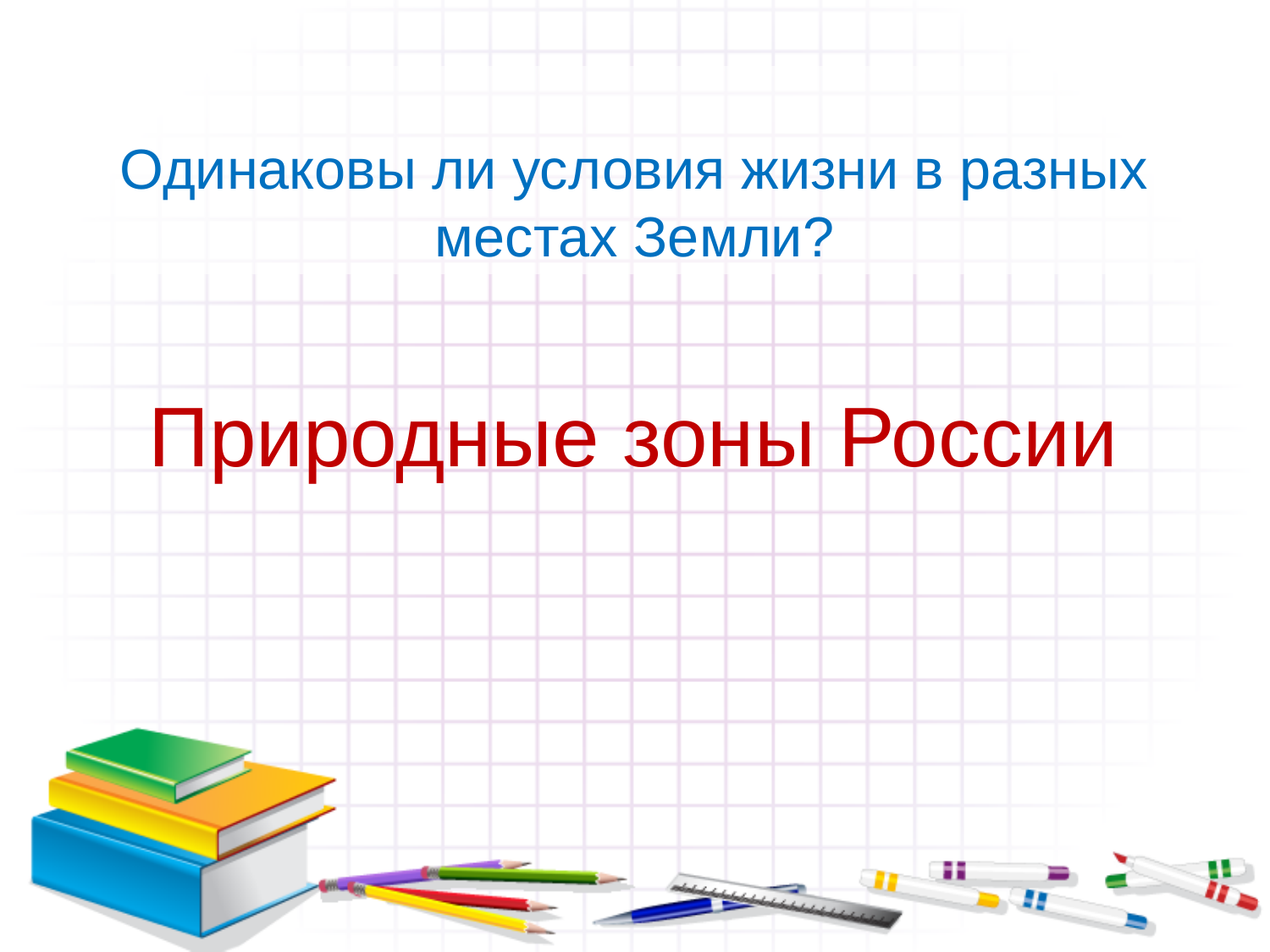

Одинаковы ли условия жизни в разных местах Земли?
Природные зоны России